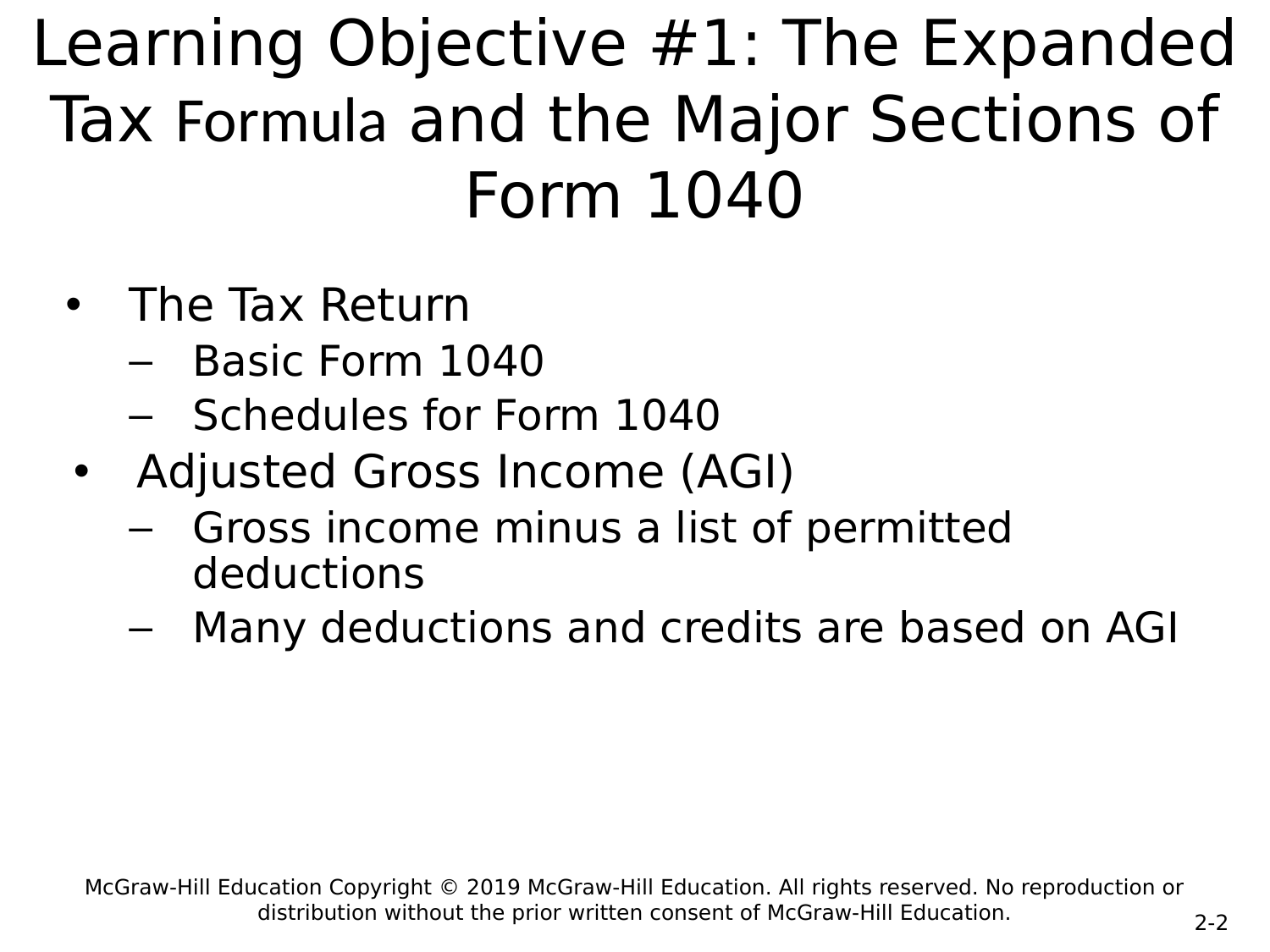

# Learning Objective #1: The Expanded Tax Formula and the Major Sections of Form 1040
The Tax Return
Basic Form 1040
Schedules for Form 1040
Adjusted Gross Income (AGI)
Gross income minus a list of permitted deductions
Many deductions and credits are based on AGI
McGraw-Hill Education Copyright © 2019 McGraw-Hill Education. All rights reserved. No reproduction or distribution without the prior written consent of McGraw-Hill Education.
2-2